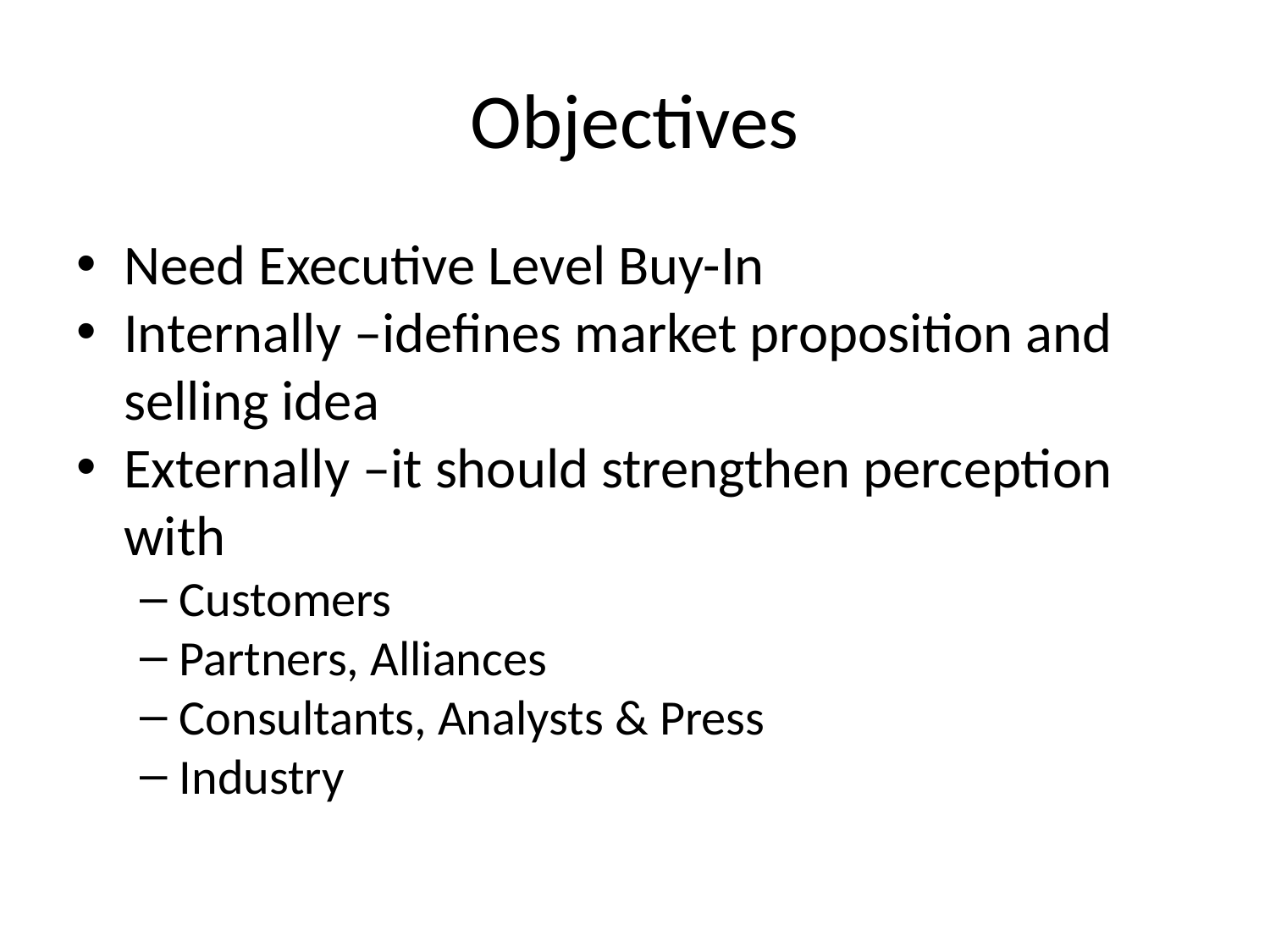

# Objectives
Need Executive Level Buy-In
Internally –idefines market proposition and selling idea
Externally –it should strengthen perception with
Customers
Partners, Alliances
Consultants, Analysts & Press
Industry